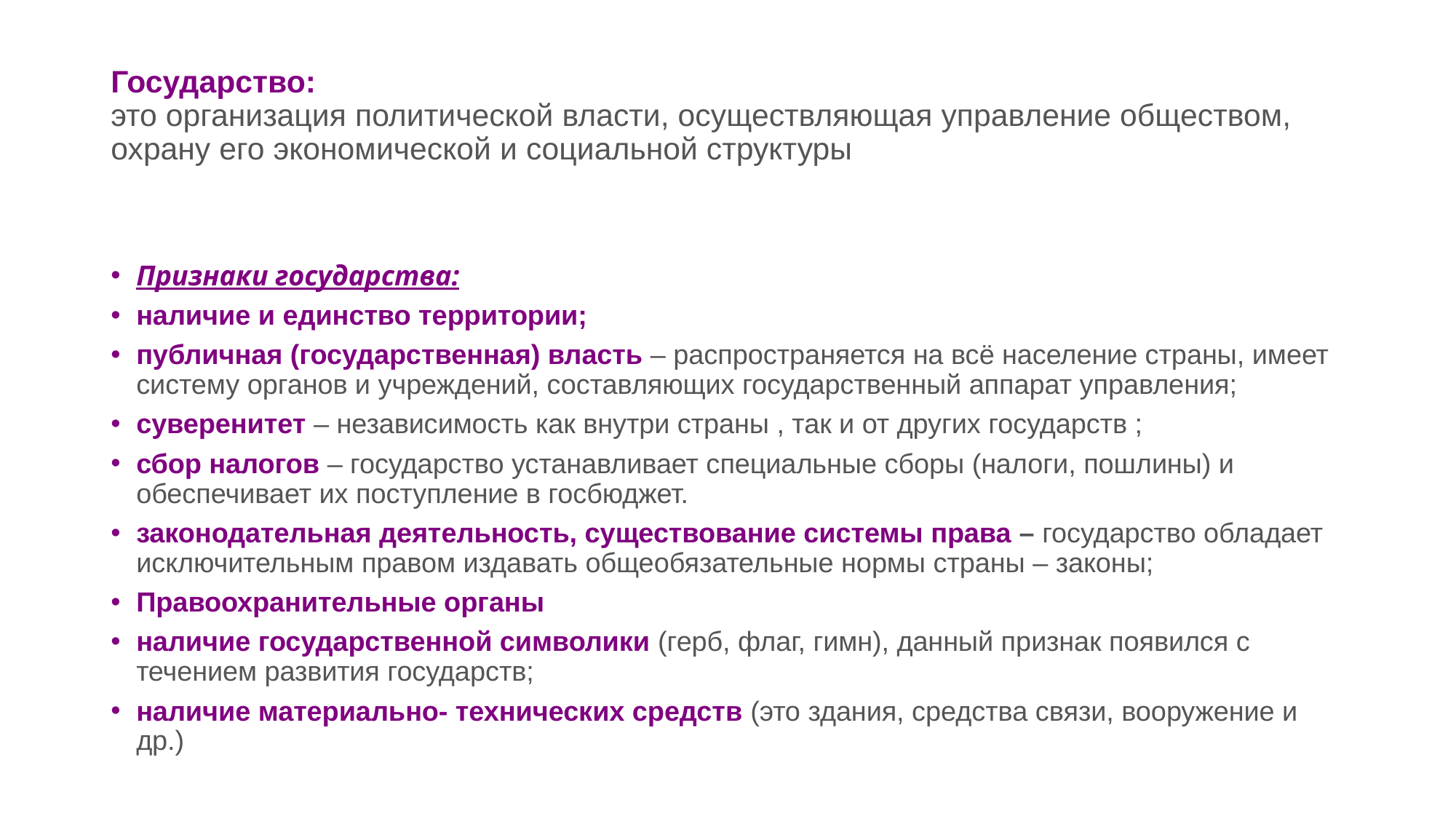

# Государство: это организация политической власти, осуществляющая управление обществом, охрану его экономической и социальной структуры
Признаки государства:
наличие и единство территории;
публичная (государственная) власть – распространяется на всё население страны, имеет систему органов и учреждений, составляющих государственный аппарат управления;
суверенитет – независимость как внутри страны , так и от других государств ;
сбор налогов – государство устанавливает специальные сборы (налоги, пошлины) и обеспечивает их поступление в госбюджет.
законодательная деятельность, существование системы права – государство обладает исключительным правом издавать общеобязательные нормы страны – законы;
Правоохранительные органы
наличие государственной символики (герб, флаг, гимн), данный признак появился с течением развития государств;
наличие материально- технических средств (это здания, средства связи, вооружение и др.)